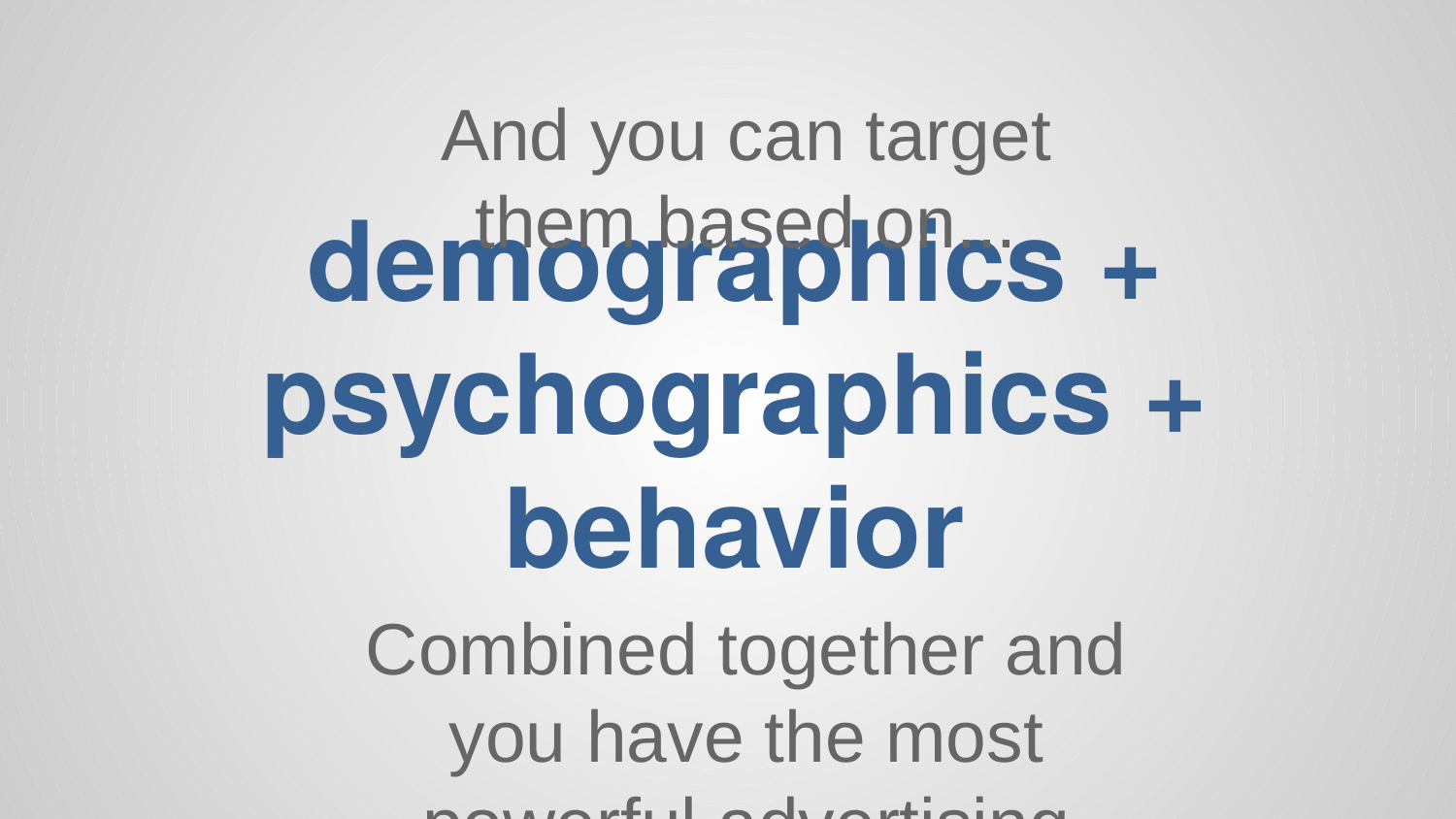

And you can target them based on...
demographics + psychographics +
behavior
Combined together and you have the most powerful advertising option available!